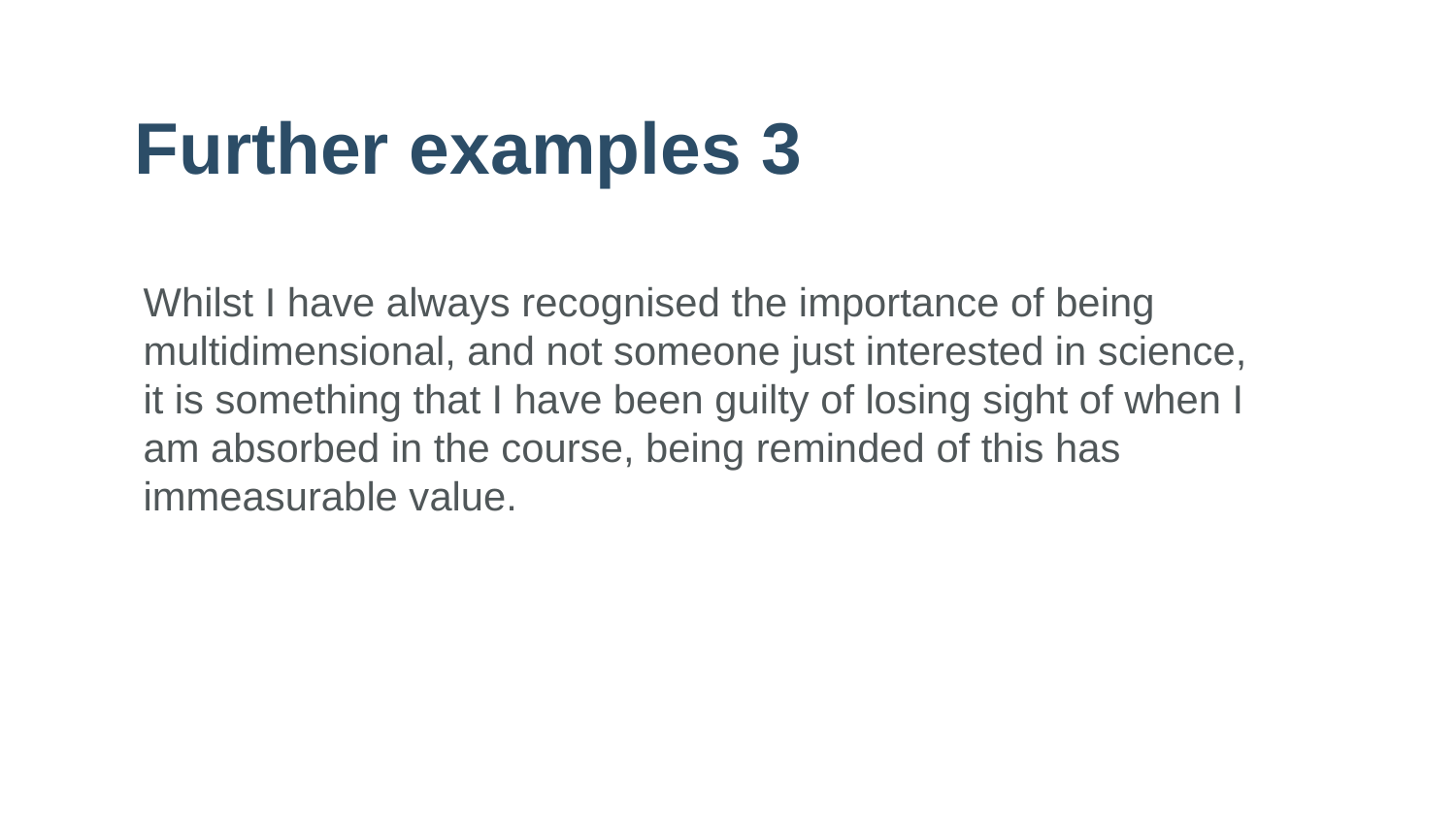

# Further examples 3
Whilst I have always recognised the importance of being multidimensional, and not someone just interested in science, it is something that I have been guilty of losing sight of when I am absorbed in the course, being reminded of this has immeasurable value.